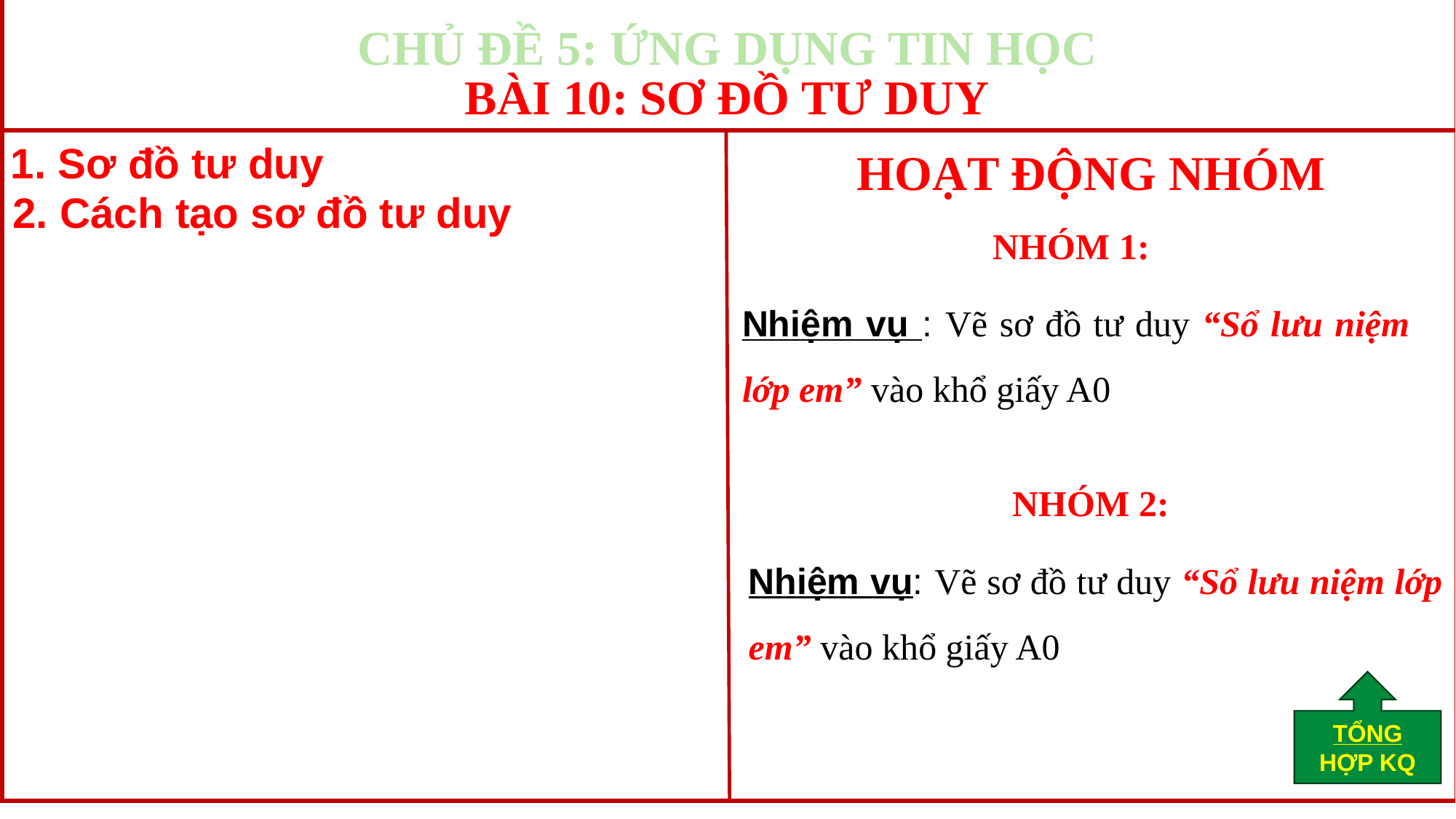

giao
CHỦ ĐỀ 5: ỨNG DỤNG TIN HỌC
BÀI 10: SƠ ĐỒ TƯ DUY
HOẠT ĐỘNG NHÓM
# 1. Sơ đồ tư duy
2. Cách tạo sơ đồ tư duy
NHÓM 1:
Nhiệm vụ : Vẽ sơ đồ tư duy “Sổ lưu niệm lớp em” vào khổ giấy A0
NHÓM 2:
Nhiệm vụ: Vẽ sơ đồ tư duy “Sổ lưu niệm lớp em” vào khổ giấy A0
TỔNG HỢP KQ